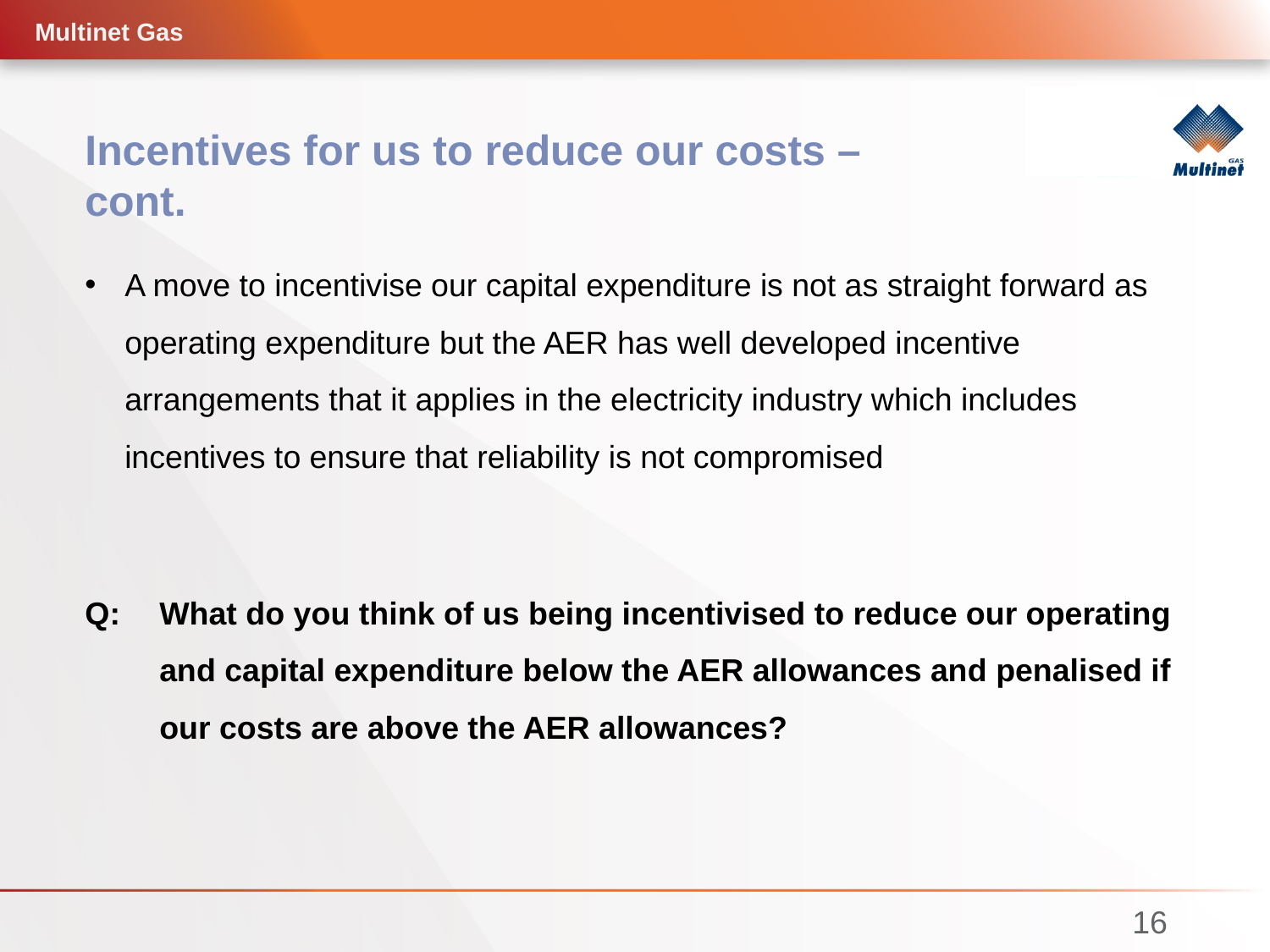

Multinet Gas

# Incentives for us to reduce our costs – cont.
A move to incentivise our capital expenditure is not as straight forward as operating expenditure but the AER has well developed incentive arrangements that it applies in the electricity industry which includes incentives to ensure that reliability is not compromised

Q: 	What do you think of us being incentivised to reduce our operating and capital expenditure below the AER allowances and penalised if our costs are above the AER allowances?
16